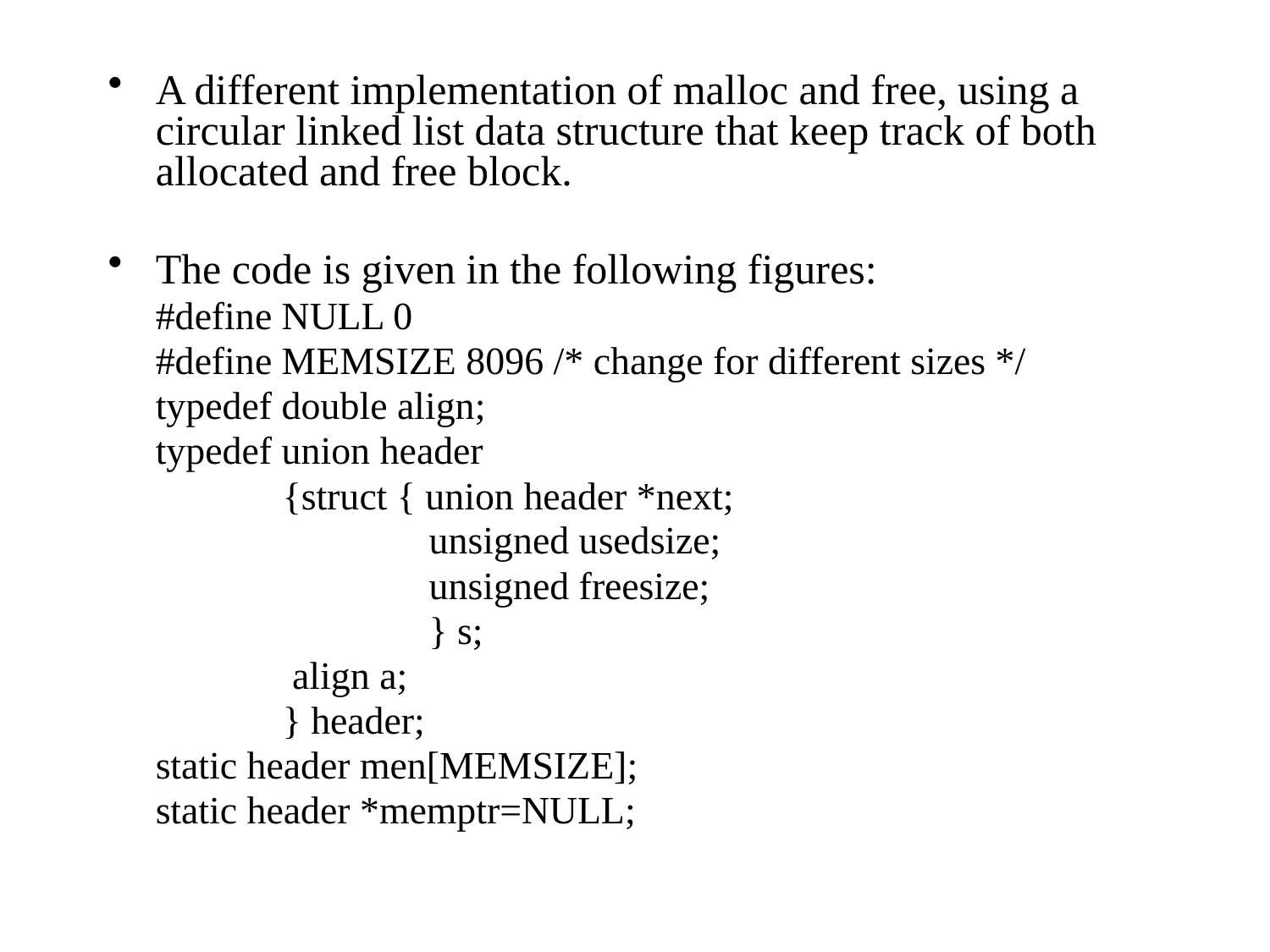

A different implementation of malloc and free, using a circular linked list data structure that keep track of both allocated and free block.

The code is given in the following figures:
	#define NULL 0
	#define MEMSIZE 8096 /* change for different sizes */
	typedef double align;
	typedef union header
		{struct { union header *next;
			  unsigned usedsize;
			  unsigned freesize;
			  } s;
		 align a;
		} header;
	static header men[MEMSIZE];
	static header *memptr=NULL;